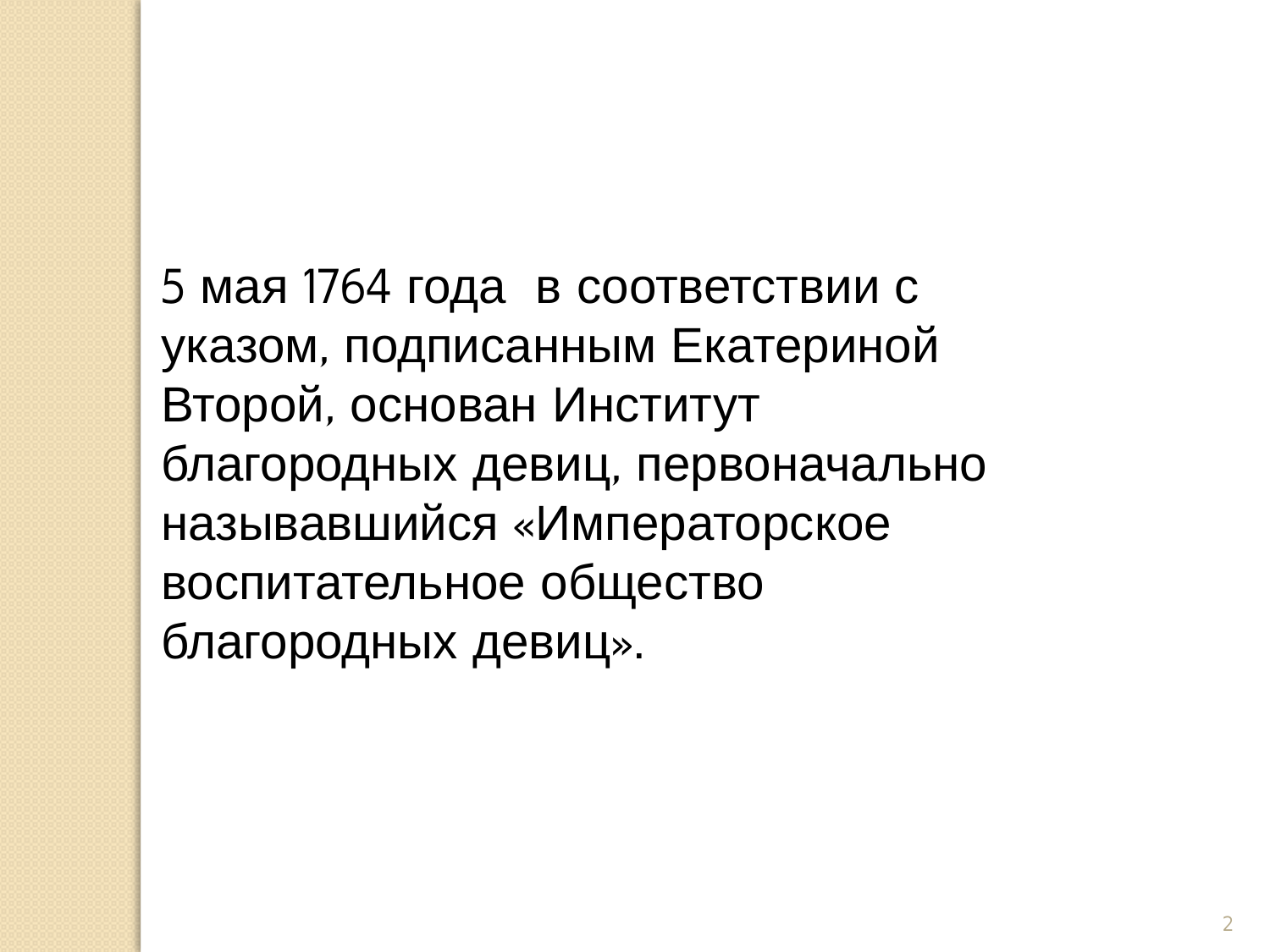

5 мая 1764 года  в соответствии с указом, подписанным Екатериной Второй, основан Институт благородных девиц, первоначально называвшийся «Императорское воспитательное общество благородных девиц».
2